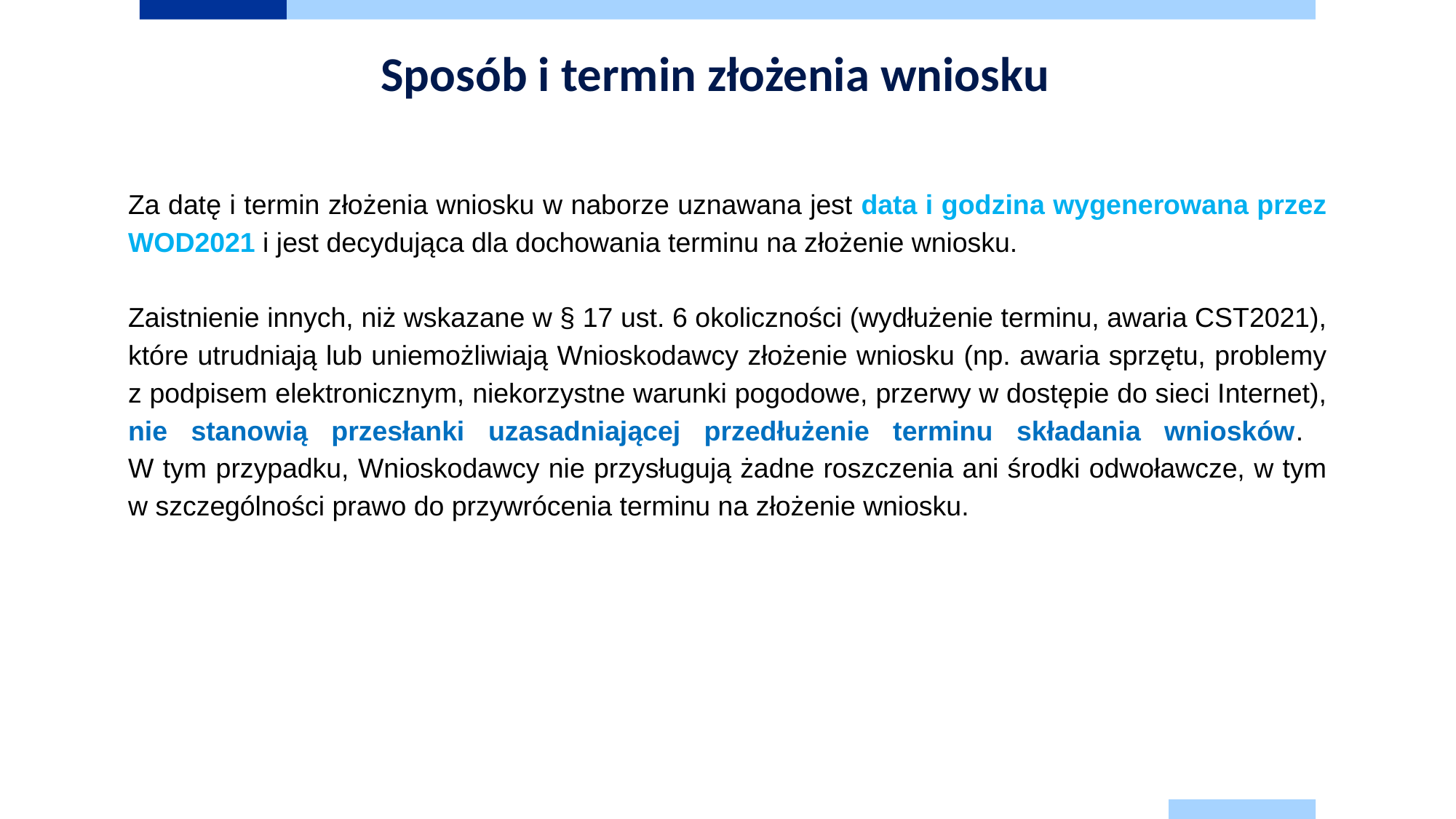

Sposób i termin złożenia wniosku
Za datę i termin złożenia wniosku w naborze uznawana jest data i godzina wygenerowana przez WOD2021 i jest decydująca dla dochowania terminu na złożenie wniosku.

Zaistnienie innych, niż wskazane w § 17 ust. 6 okoliczności (wydłużenie terminu, awaria CST2021), które utrudniają lub uniemożliwiają Wnioskodawcy złożenie wniosku (np. awaria sprzętu, problemy z podpisem elektronicznym, niekorzystne warunki pogodowe, przerwy w dostępie do sieci Internet), nie stanowią przesłanki uzasadniającej przedłużenie terminu składania wniosków.
W tym przypadku, Wnioskodawcy nie przysługują żadne roszczenia ani środki odwoławcze, w tym w szczególności prawo do przywrócenia terminu na złożenie wniosku.